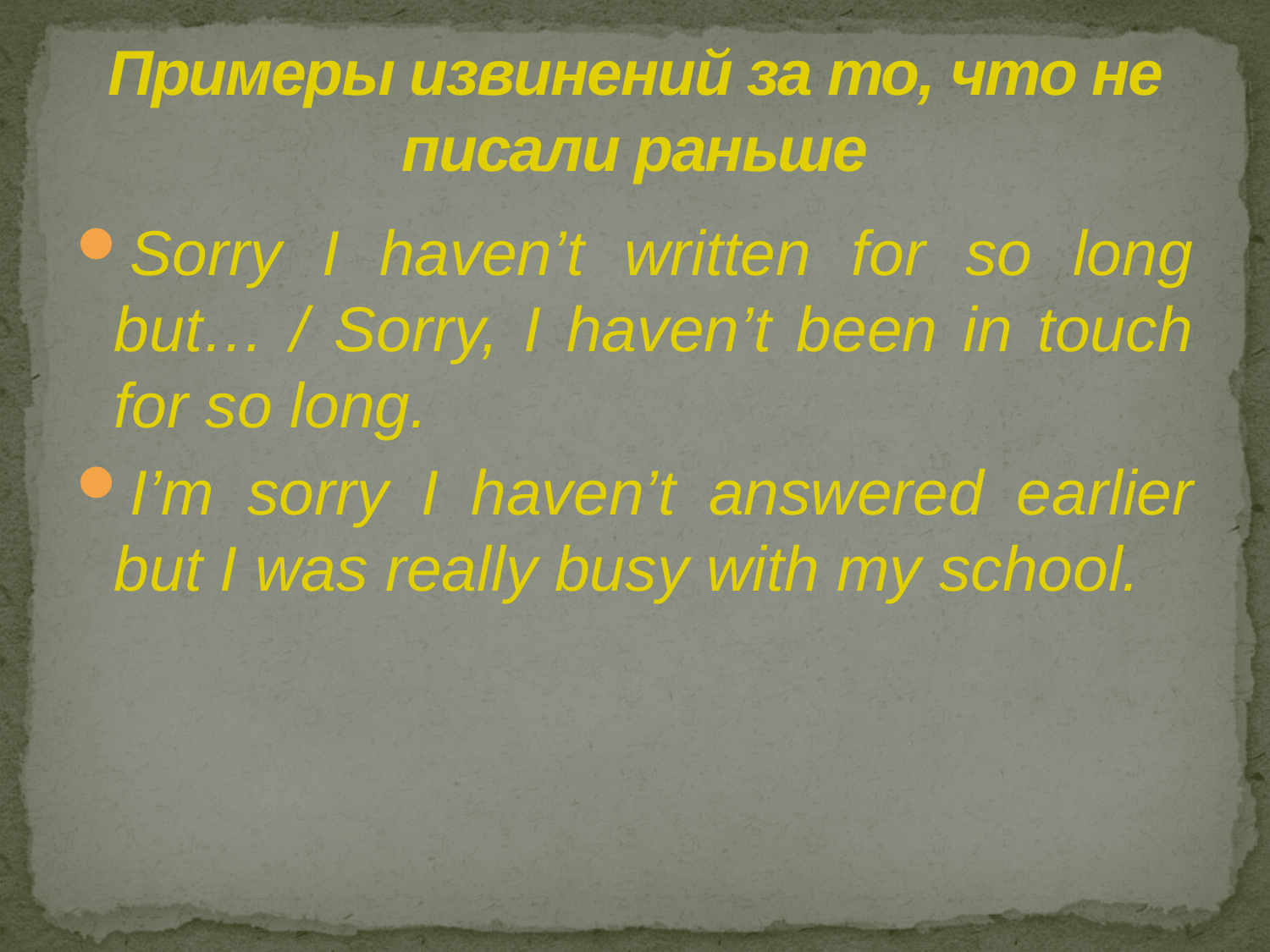

# Примеры извинений за то, что не писали раньше
Sorry I haven’t written for so long but… / Sorry, I haven’t been in touch for so long.
I’m sorry I haven’t answered earlier but I was really busy with my school.